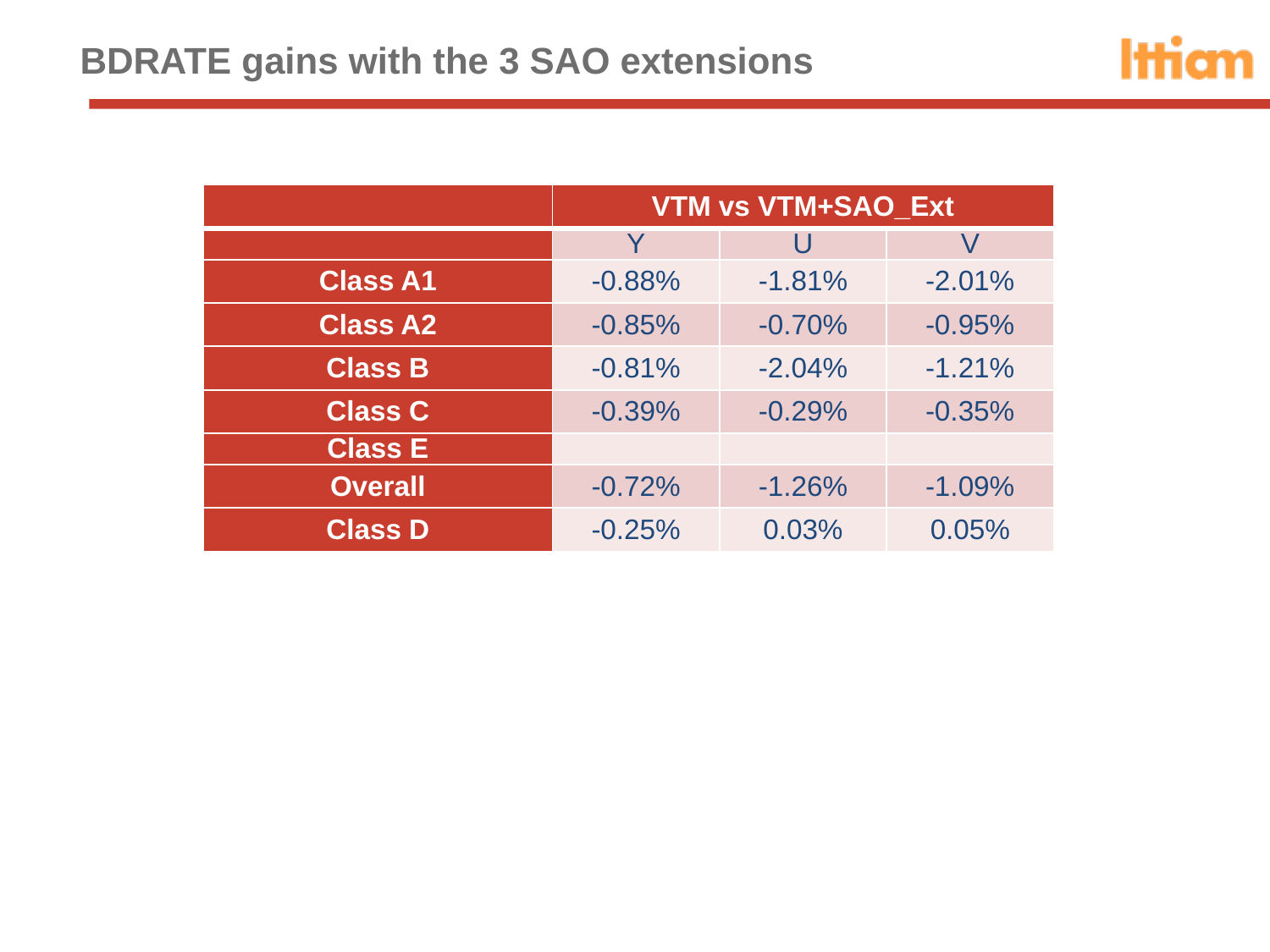

# BDRATE gains with the 3 SAO extensions
|  | VTM vs VTM+SAO\_Ext |  |  |
| --- | --- | --- | --- |
|  | Y | U | V |
| Class A1 | -0.88% | -1.81% | -2.01% |
| Class A2 | -0.85% | -0.70% | -0.95% |
| Class B | -0.81% | -2.04% | -1.21% |
| Class C | -0.39% | -0.29% | -0.35% |
| Class E |  |  |  |
| Overall | -0.72% | -1.26% | -1.09% |
| Class D | -0.25% | 0.03% | 0.05% |